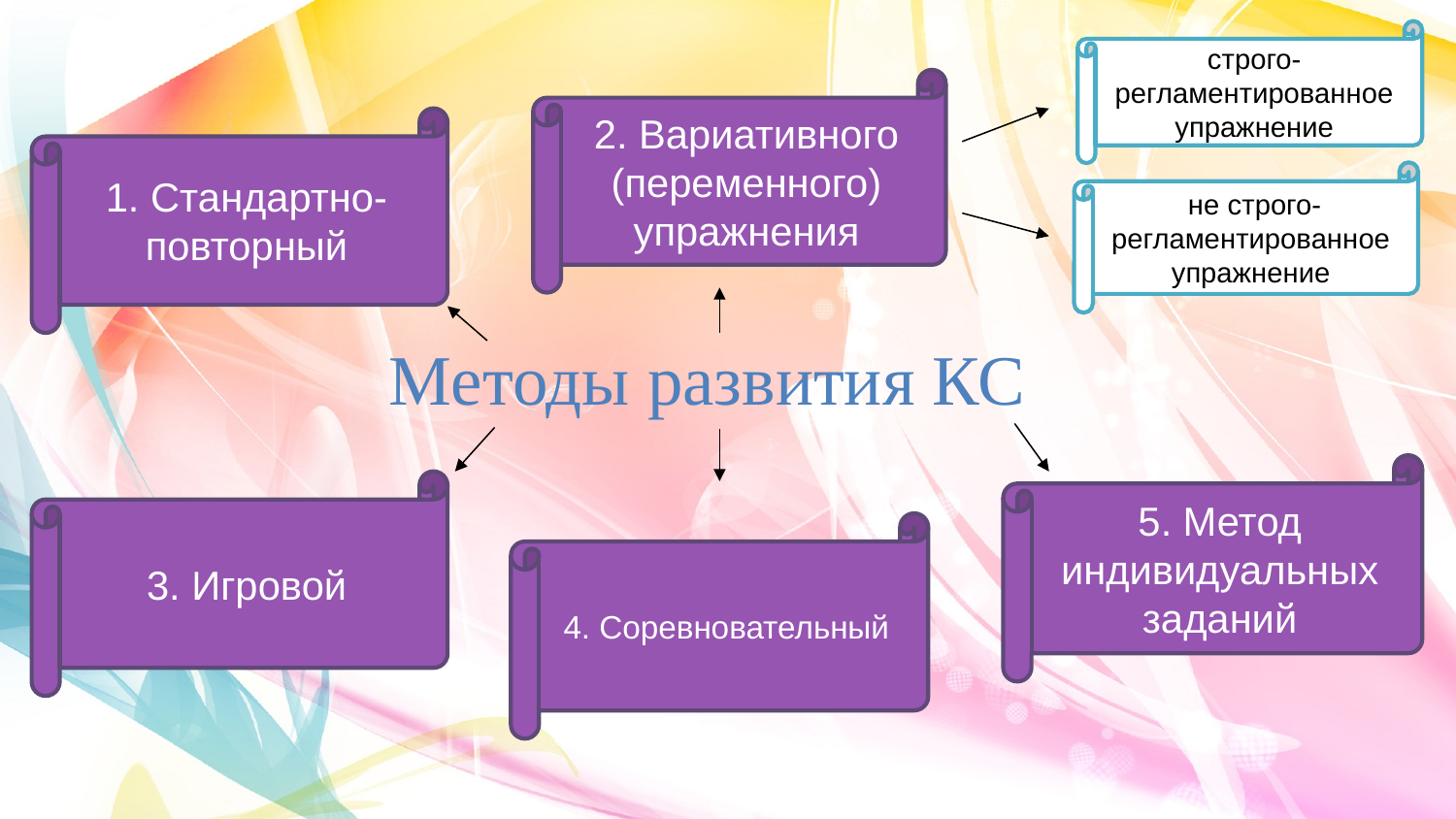

строго-регламентированное упражнение
2. Вариативного (переменного)
упражнения
1. Стандартно-повторный
 не строго-регламентированное упражнение
Методы развития КС
5. Метод индивидуальных заданий
3. Игровой
4. Соревновательный